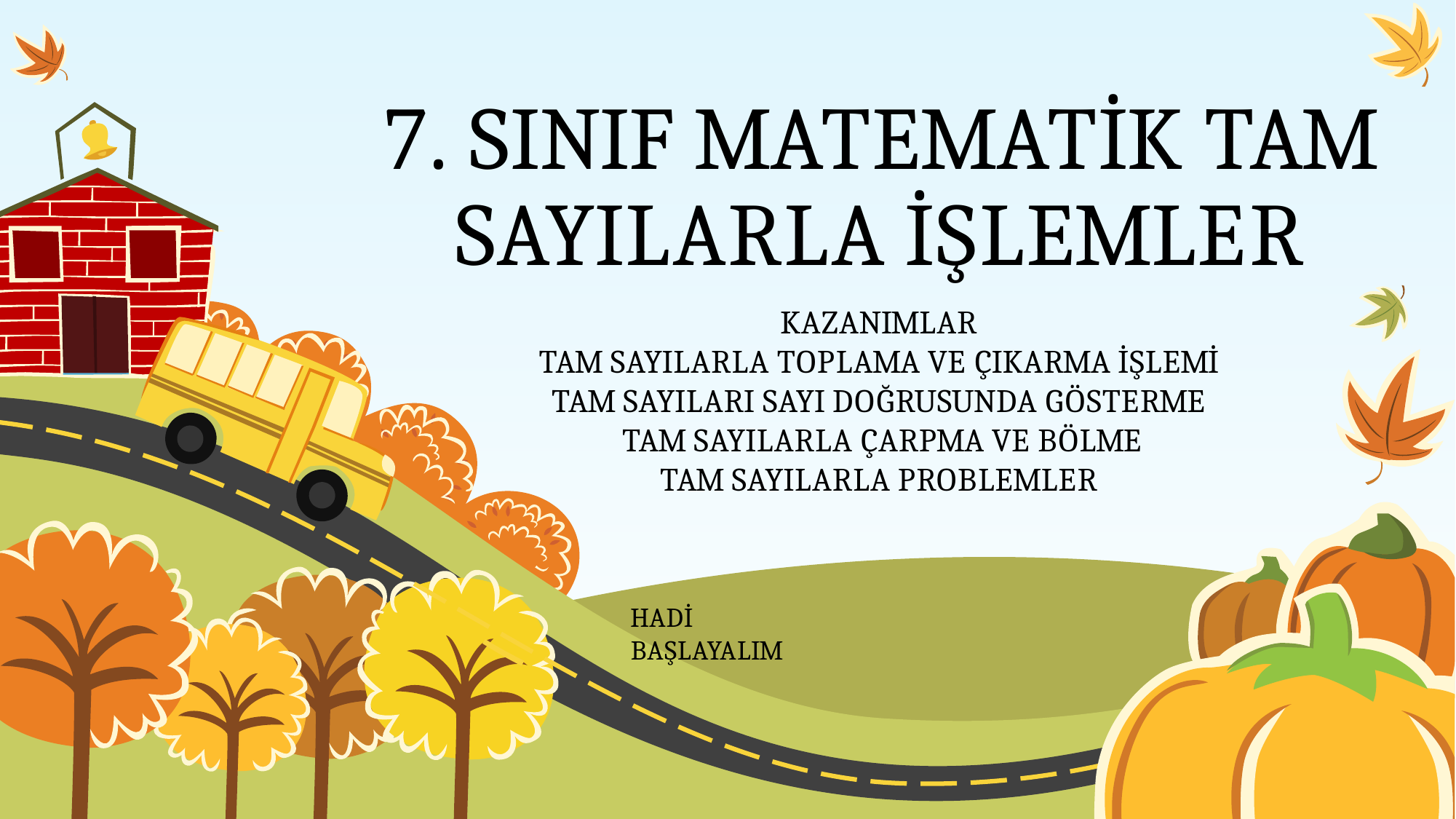

# 7. SINIF MATEMATİK TAM SAYILARLA İŞLEMLER
KAZANIMLAR
TAM SAYILARLA TOPLAMA VE ÇIKARMA İŞLEMİ
TAM SAYILARI SAYI DOĞRUSUNDA GÖSTERME
 TAM SAYILARLA ÇARPMA VE BÖLME
TAM SAYILARLA PROBLEMLER
HADİ
BAŞLAYALIM